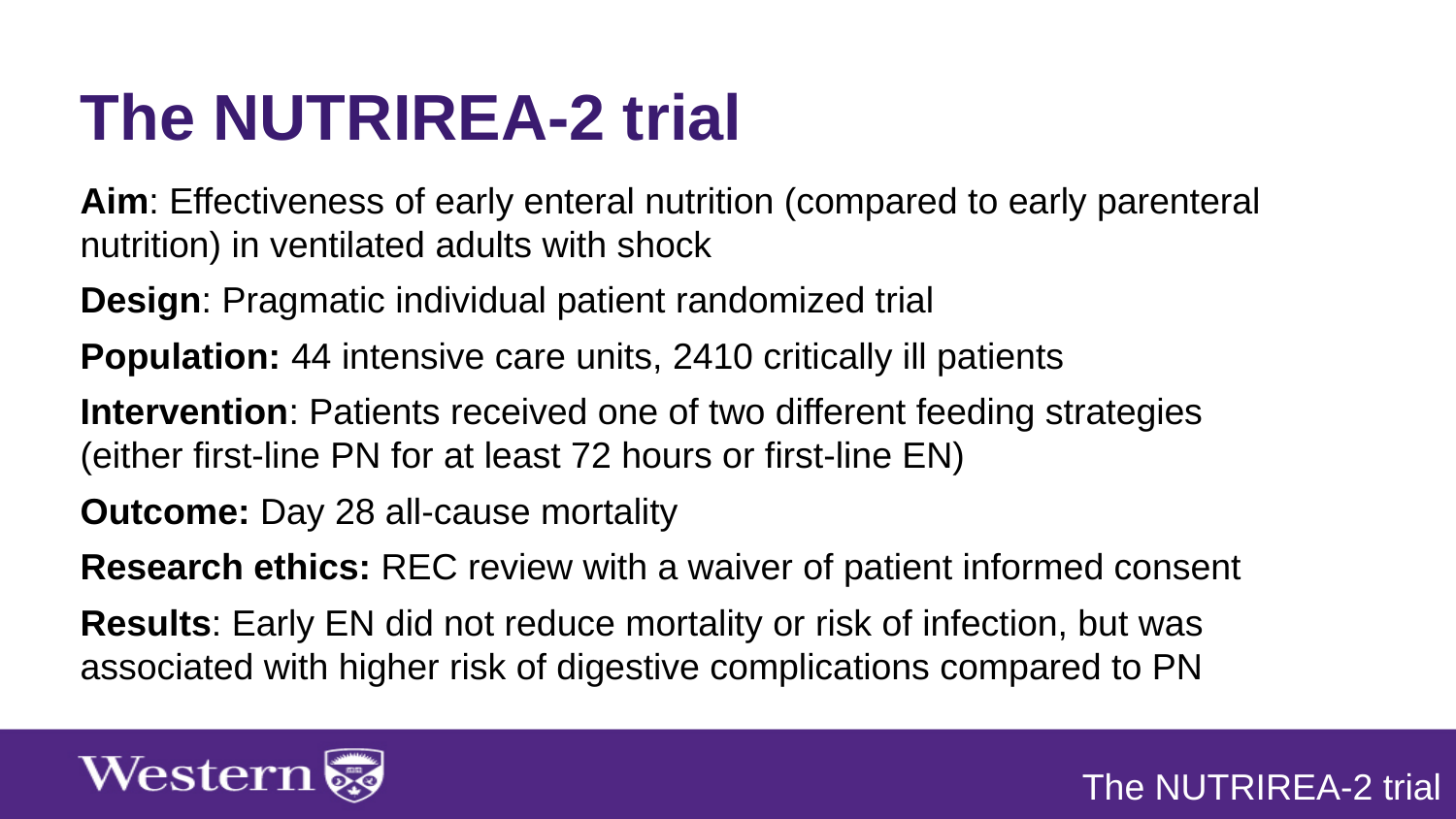

The NUTRIREA-2 trial
Aim: Effectiveness of early enteral nutrition (compared to early parenteral nutrition) in ventilated adults with shock
Design: Pragmatic individual patient randomized trial
Population: 44 intensive care units, 2410 critically ill patients
Intervention: Patients received one of two different feeding strategies
(either first-line PN for at least 72 hours or first-line EN)
Outcome: Day 28 all-cause mortality
Research ethics: REC review with a waiver of patient informed consent
Results: Early EN did not reduce mortality or risk of infection, but was associated with higher risk of digestive complications compared to PN

The NUTRIREA-2 trial